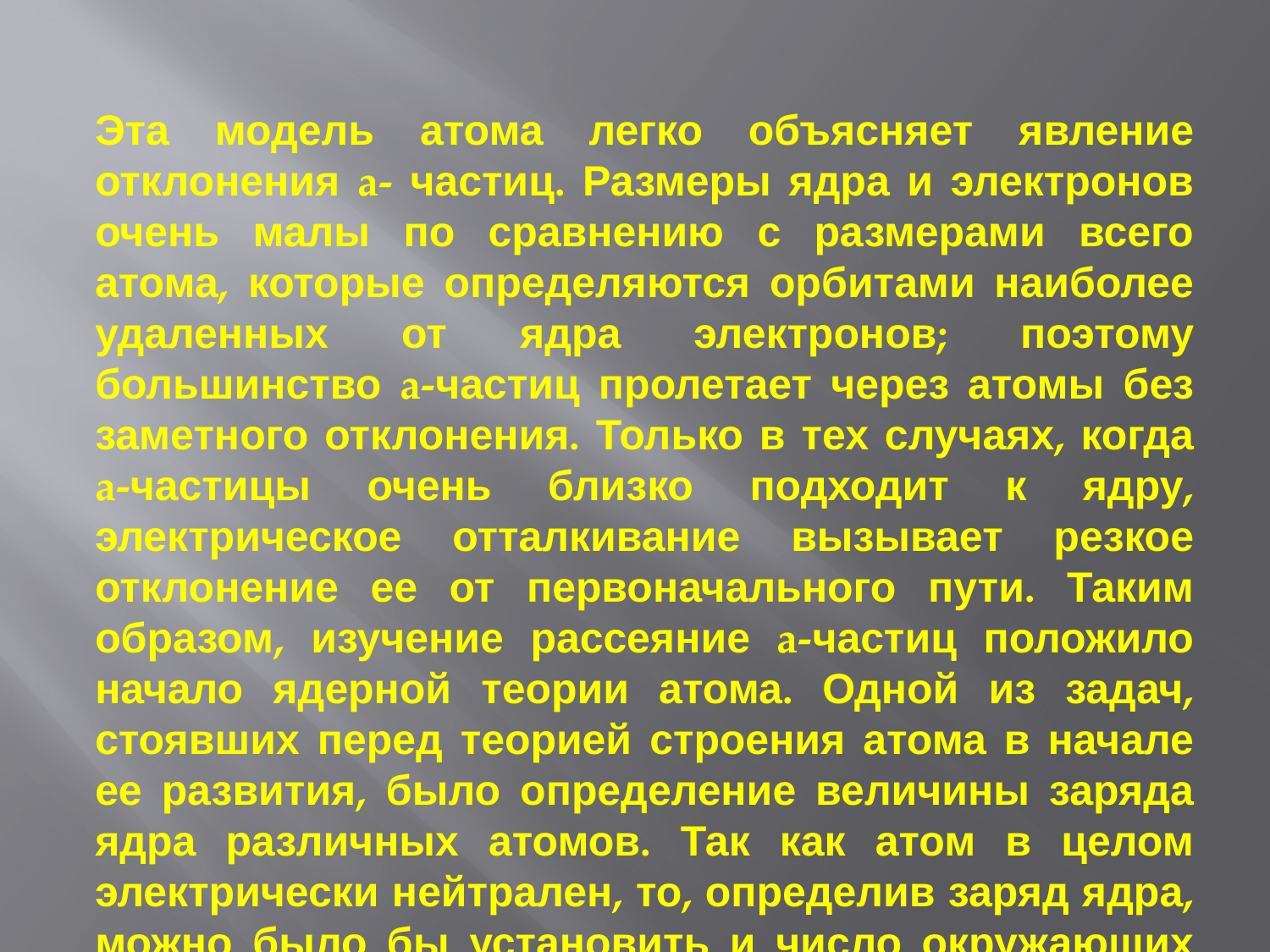

Эта модель атома легко объясняет явление отклонения a- частиц. Размеры ядра и электронов очень малы по сравнению с размерами всего атома, которые определяются орбитами наиболее удаленных от ядра электронов; поэтому большинство a-частиц пролетает через атомы без заметного отклонения. Только в тех случаях, когда a-частицы очень близко подходит к ядру, электрическое отталкивание вызывает резкое отклонение ее от первоначального пути. Таким образом, изучение рассеяние a-частиц положило начало ядерной теории атома. Одной из задач, стоявших перед теорией строения атома в начале ее развития, было определение величины заряда ядра различных атомов. Так как атом в целом электрически нейтрален, то, определив заряд ядра, можно было бы установить и число окружающих ядро электронов.